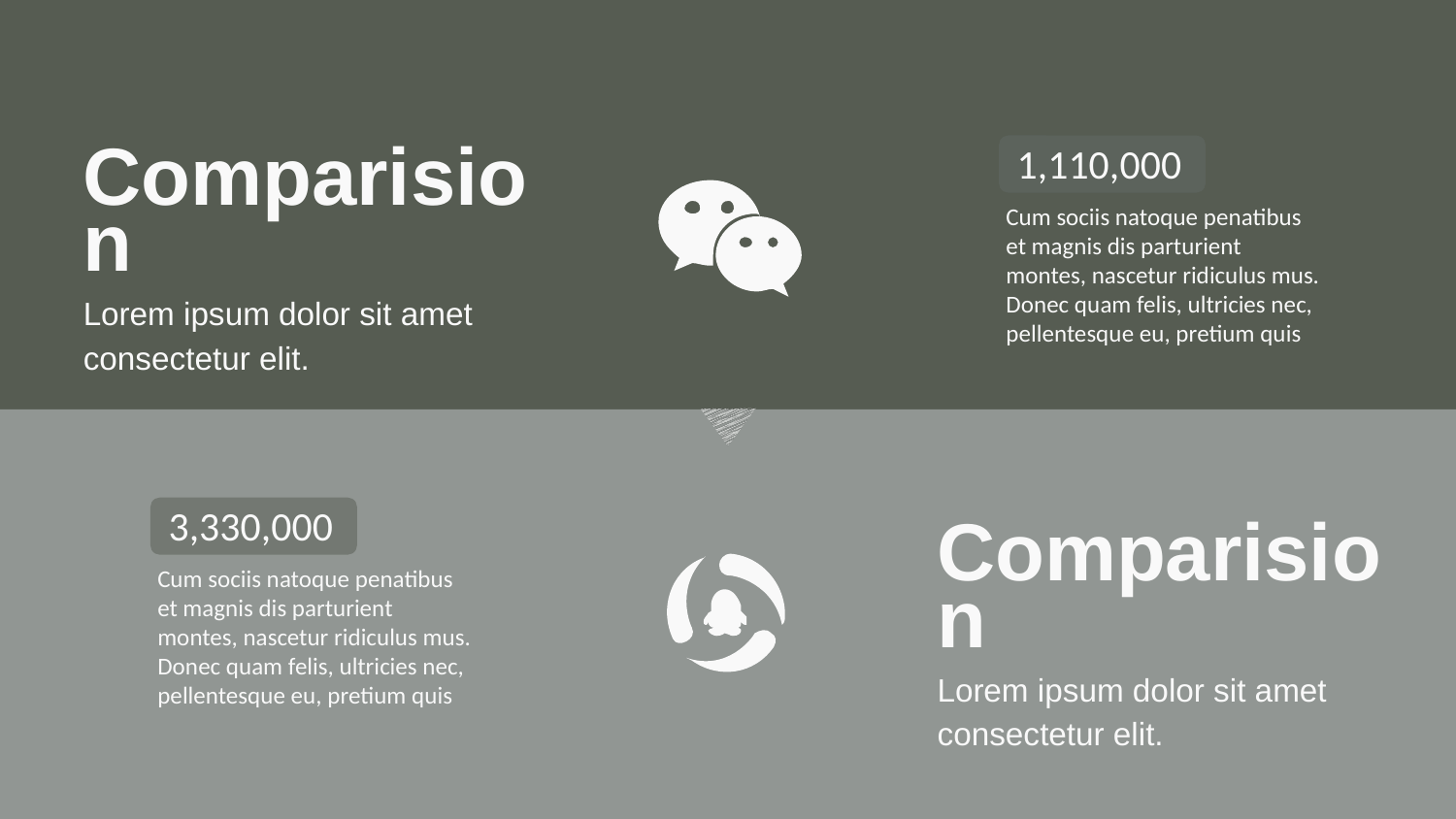

1,110,000

Comparision
Lorem ipsum dolor sit amet consectetur elit.

Cum sociis natoque penatibus et magnis dis parturient montes, nascetur ridiculus mus. Donec quam felis, ultricies nec, pellentesque eu, pretium quis

3,330,000

Comparision
Lorem ipsum dolor sit amet consectetur elit.

Cum sociis natoque penatibus et magnis dis parturient montes, nascetur ridiculus mus. Donec quam felis, ultricies nec, pellentesque eu, pretium quis